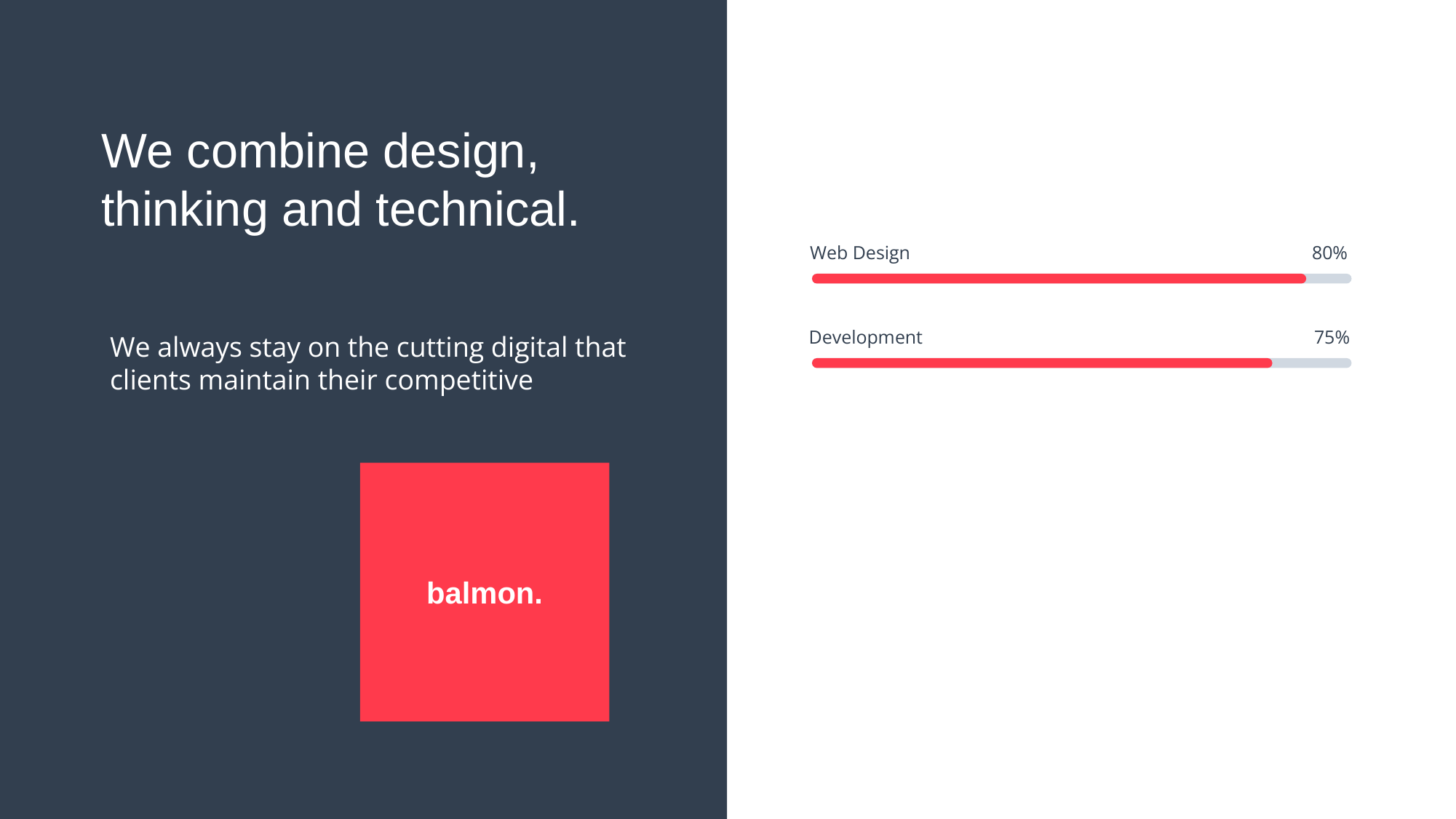

We combine design, thinking and technical.
Web Design
80%

Development
75%
We always stay on the cutting digital that clients maintain their competitive

balmon.